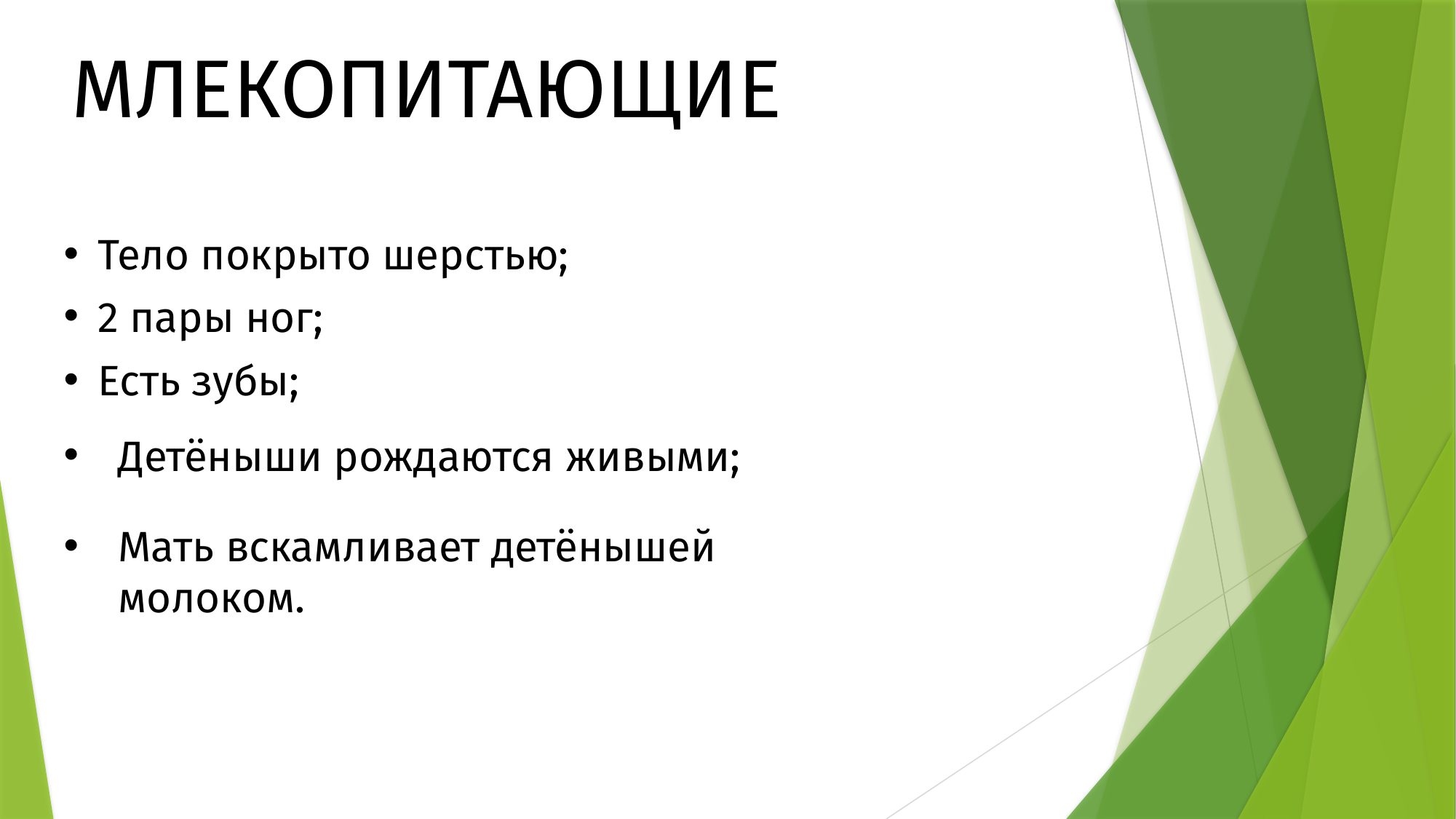

МЛЕКОПИТАЮЩИЕ
Тело покрыто шерстью;
2 пары ног;
Есть зубы;
Детёныши рождаются живыми;
Мать вскамливает детёнышей молоком.